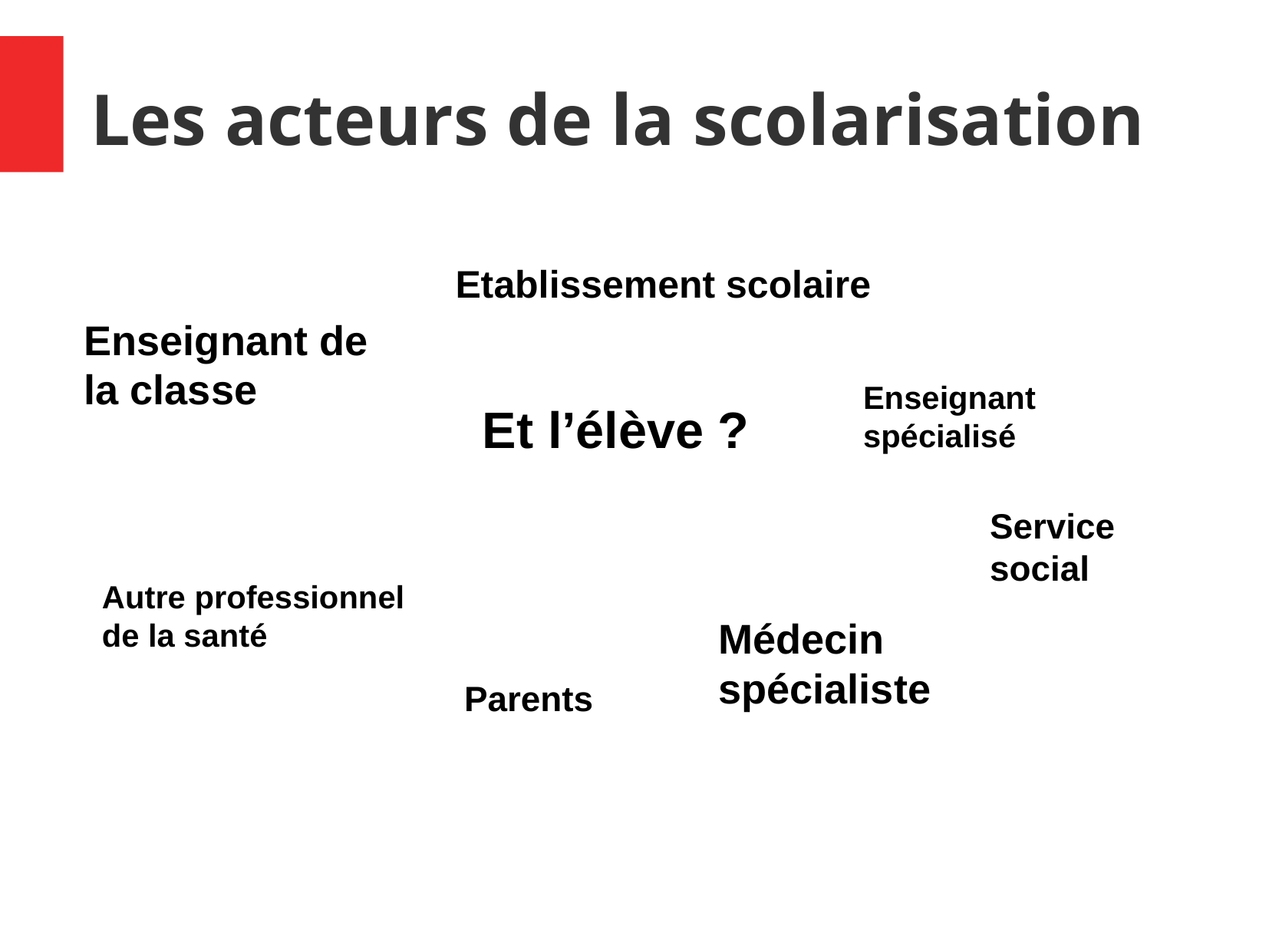

Les acteurs de la scolarisation
Etablissement scolaire
Enseignant de la classe
Enseignant spécialisé
Et l’élève ?
Service social
Autre professionnel de la santé
Médecin spécialiste
Parents